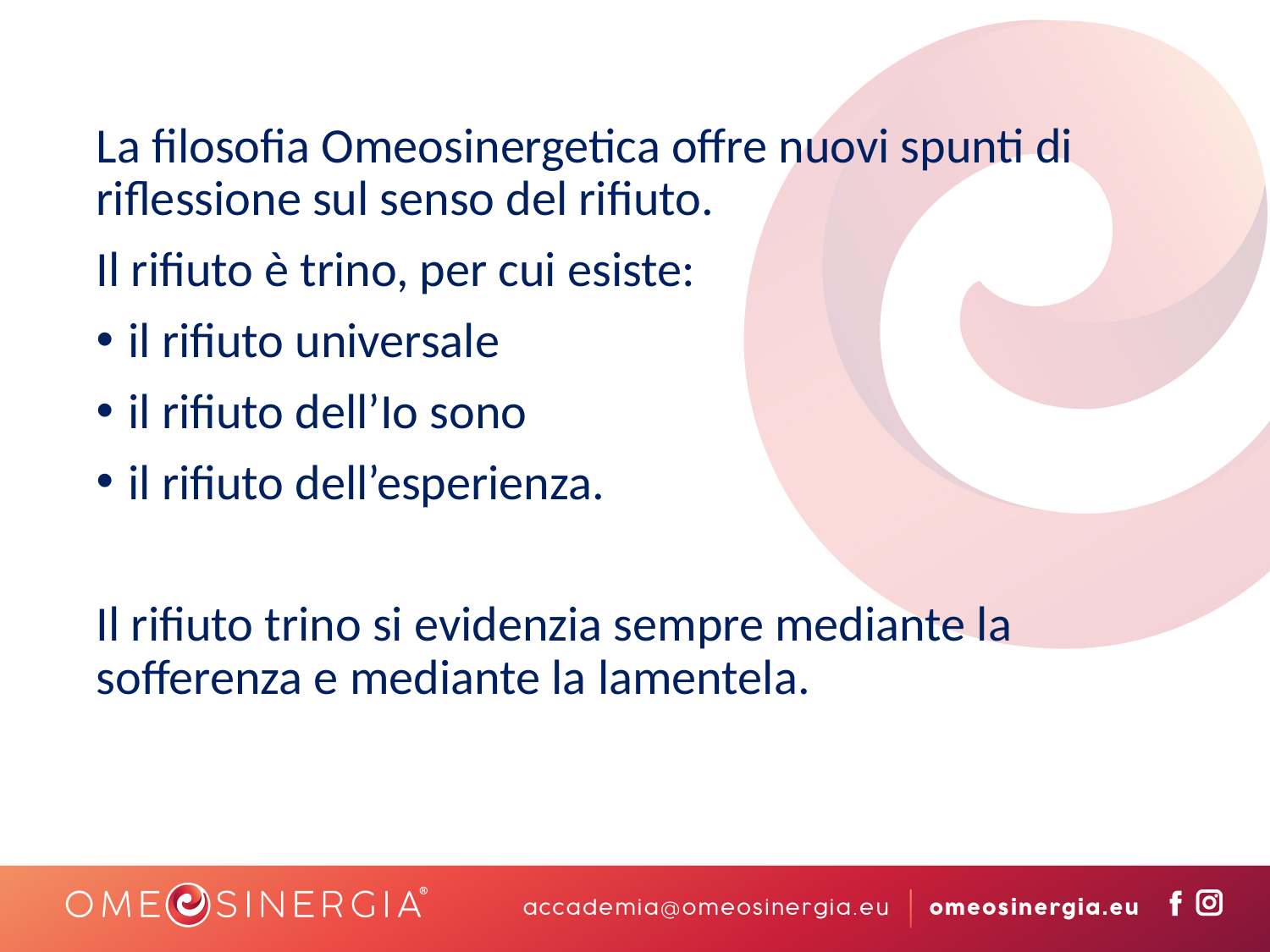

La filosofia Omeosinergetica offre nuovi spunti di riflessione sul senso del rifiuto.
Il rifiuto è trino, per cui esiste:
il rifiuto universale
il rifiuto dell’Io sono
il rifiuto dell’esperienza.

Il rifiuto trino si evidenzia sempre mediante la sofferenza e mediante la lamentela.